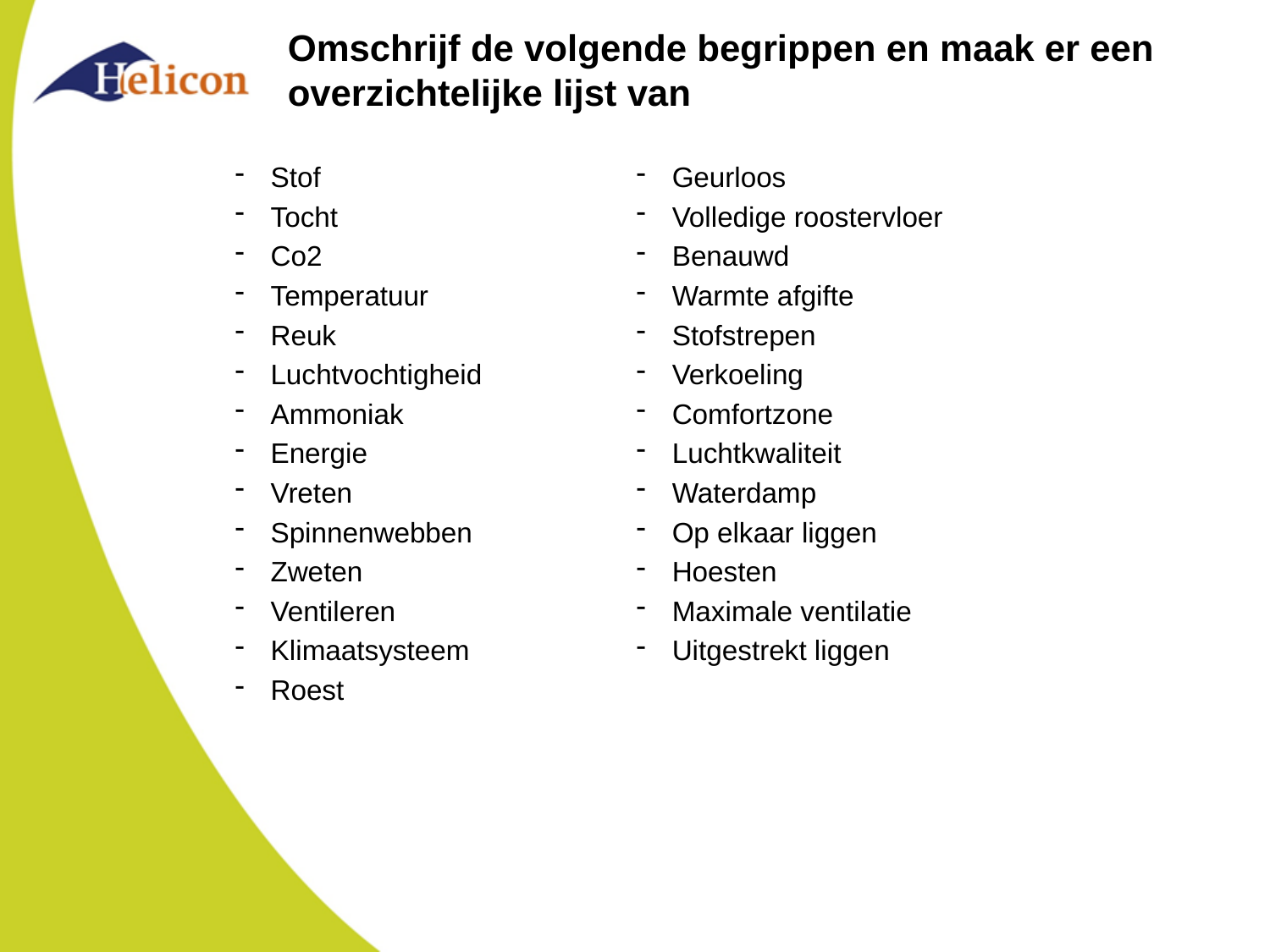

# Omschrijf de volgende begrippen en maak er een overzichtelijke lijst van
Stof
Tocht
Co2
Temperatuur
Reuk
Luchtvochtigheid
Ammoniak
Energie
Vreten
Spinnenwebben
Zweten
Ventileren
Klimaatsysteem
Roest
Geurloos
Volledige roostervloer
Benauwd
Warmte afgifte
Stofstrepen
Verkoeling
Comfortzone
Luchtkwaliteit
Waterdamp
Op elkaar liggen
Hoesten
Maximale ventilatie
Uitgestrekt liggen